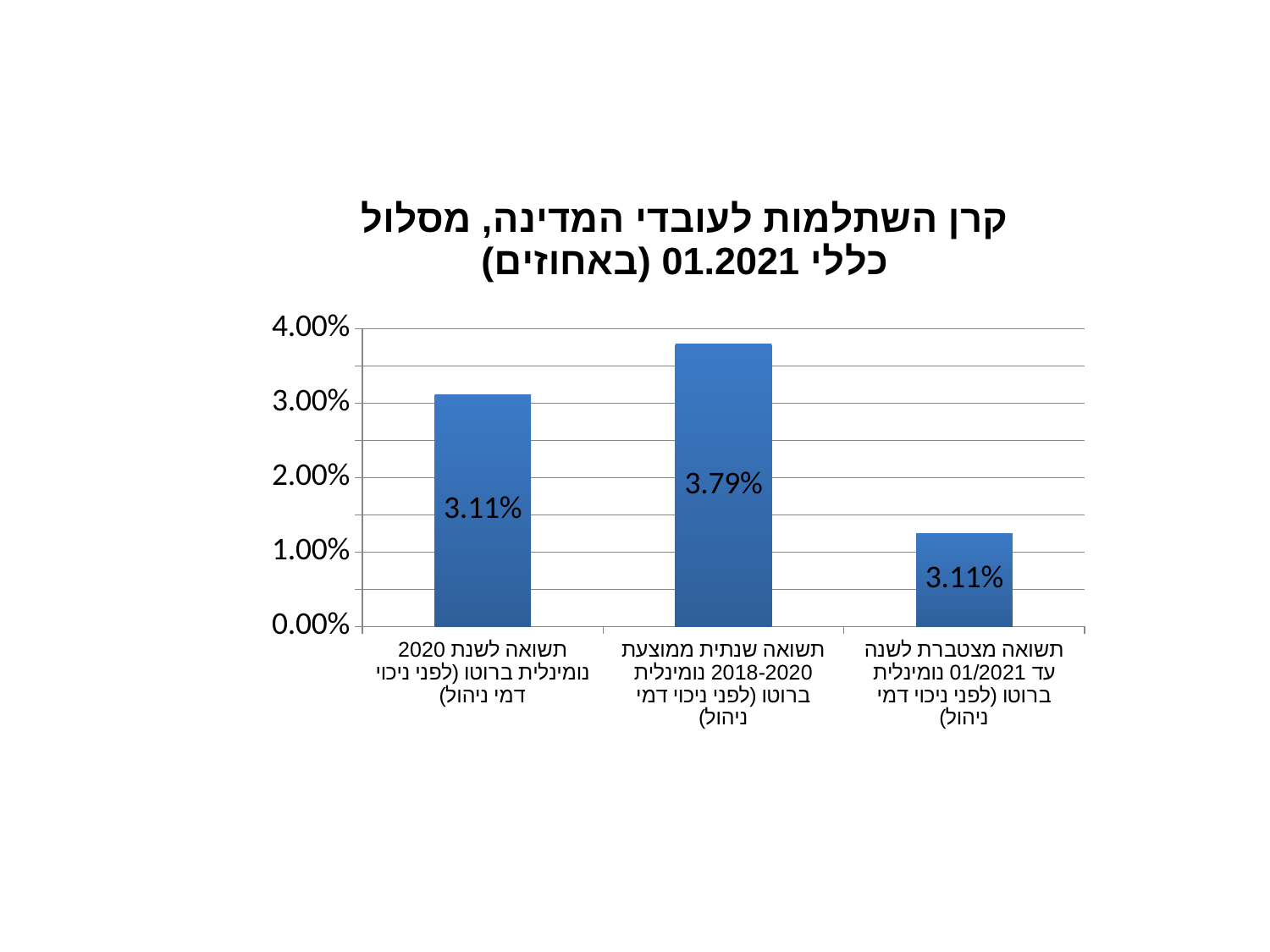

### Chart: קרן השתלמות לעובדי המדינה, מסלול כללי 01.2021 (באחוזים)

| Category | קרן השתלמות לעובדי המדינה, מסלול כללי 03.2017 (באחוזים) | עמודה1 | עמודה2 |
|---|---|---|---|
| תשואה לשנת 2020 נומינלית ברוטו (לפני ניכוי דמי ניהול) | 0.0311 | None | None |
| תשואה שנתית ממוצעת 2018-2020 נומינלית ברוטו (לפני ניכוי דמי ניהול) | 0.0379 | None | None |
| תשואה מצטברת לשנה עד 01/2021 נומינלית ברוטו (לפני ניכוי דמי ניהול) | 0.0125 | None | None |